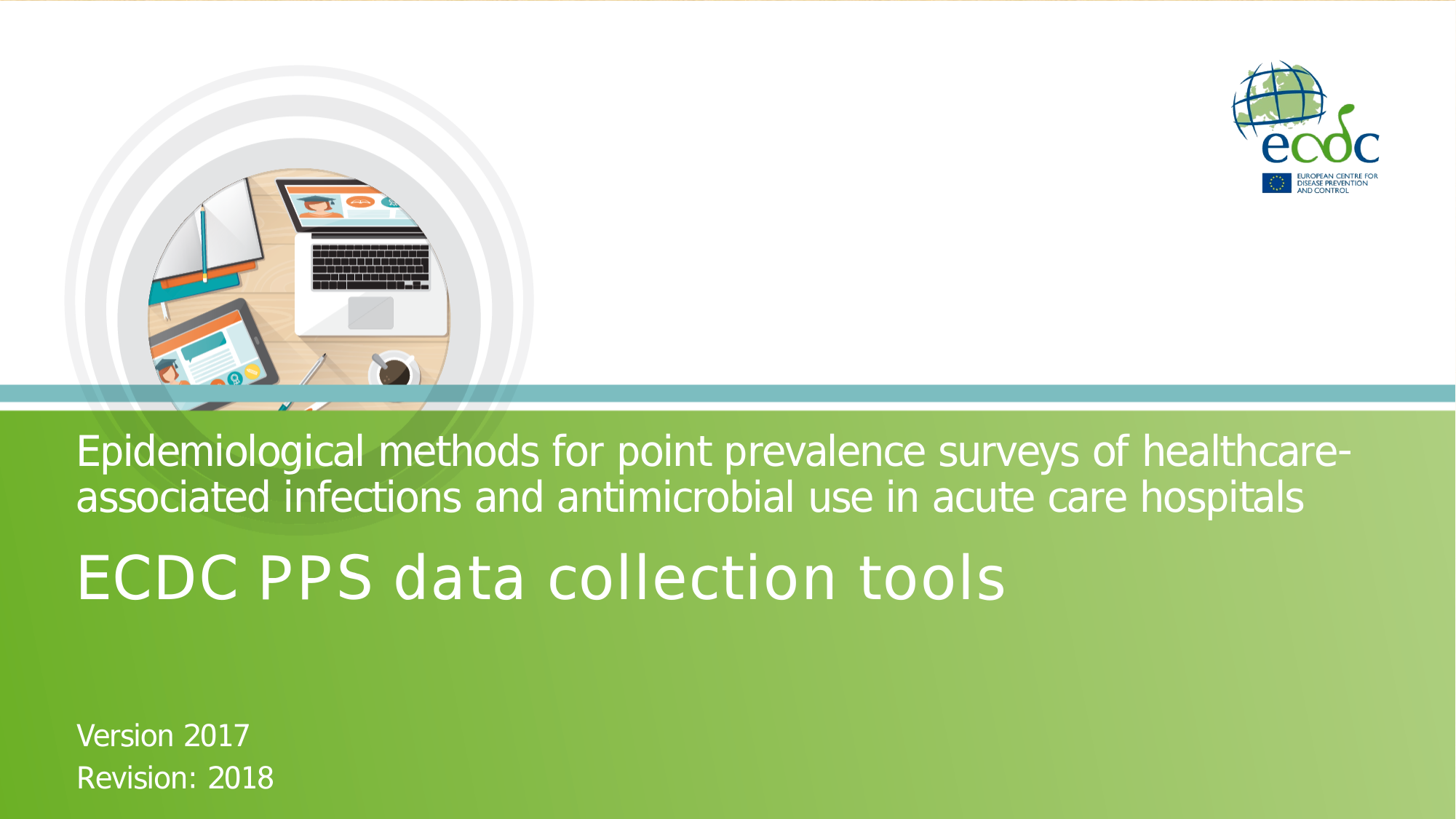

Epidemiological methods for point prevalence surveys of healthcare-associated infections and antimicrobial use in acute care hospitals

# ECDC PPS data collection tools

Version 2017
Revision: 2018